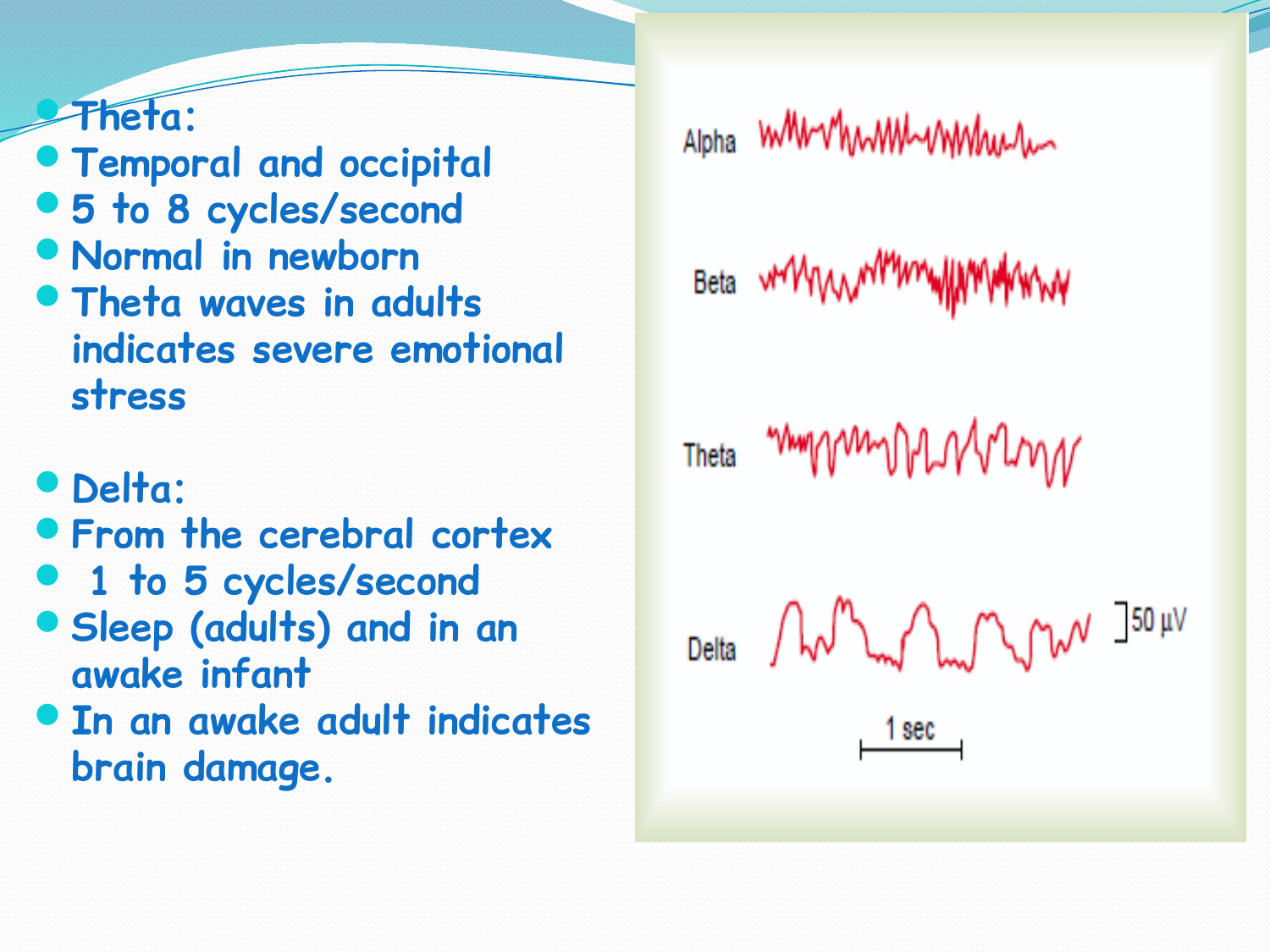

Theta:
Temporal and occipital
5 to 8 cycles/second
Normal in newborn
Theta waves in adults indicates severe emotional stress

Delta:
From the cerebral cortex
 1 to 5 cycles/second
Sleep (adults) and in an awake infant
In an awake adult indicates brain damage.